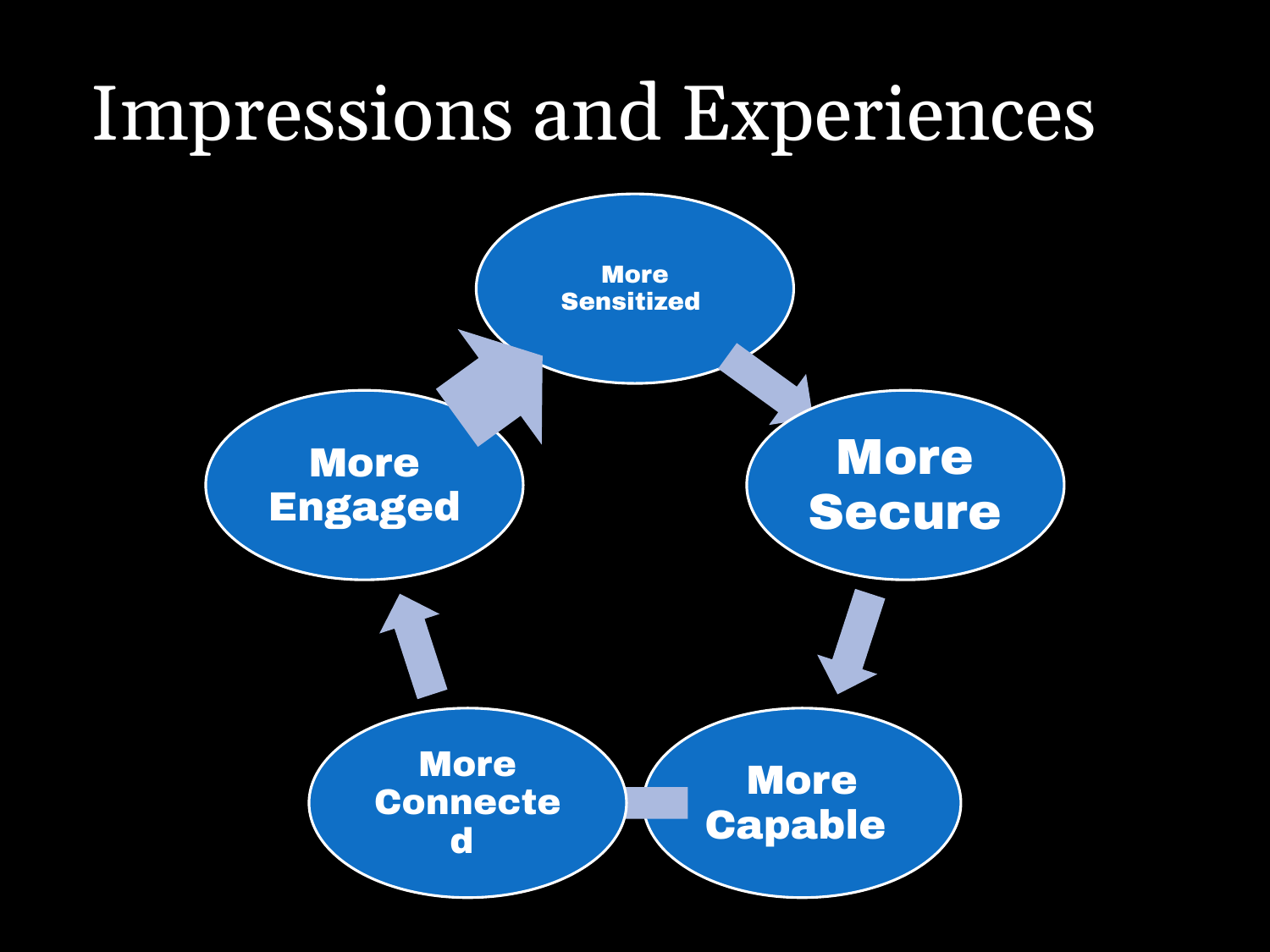

# Impressions and Experiences
More Sensitized
More Secure
More Capable
More Connected
More Engaged